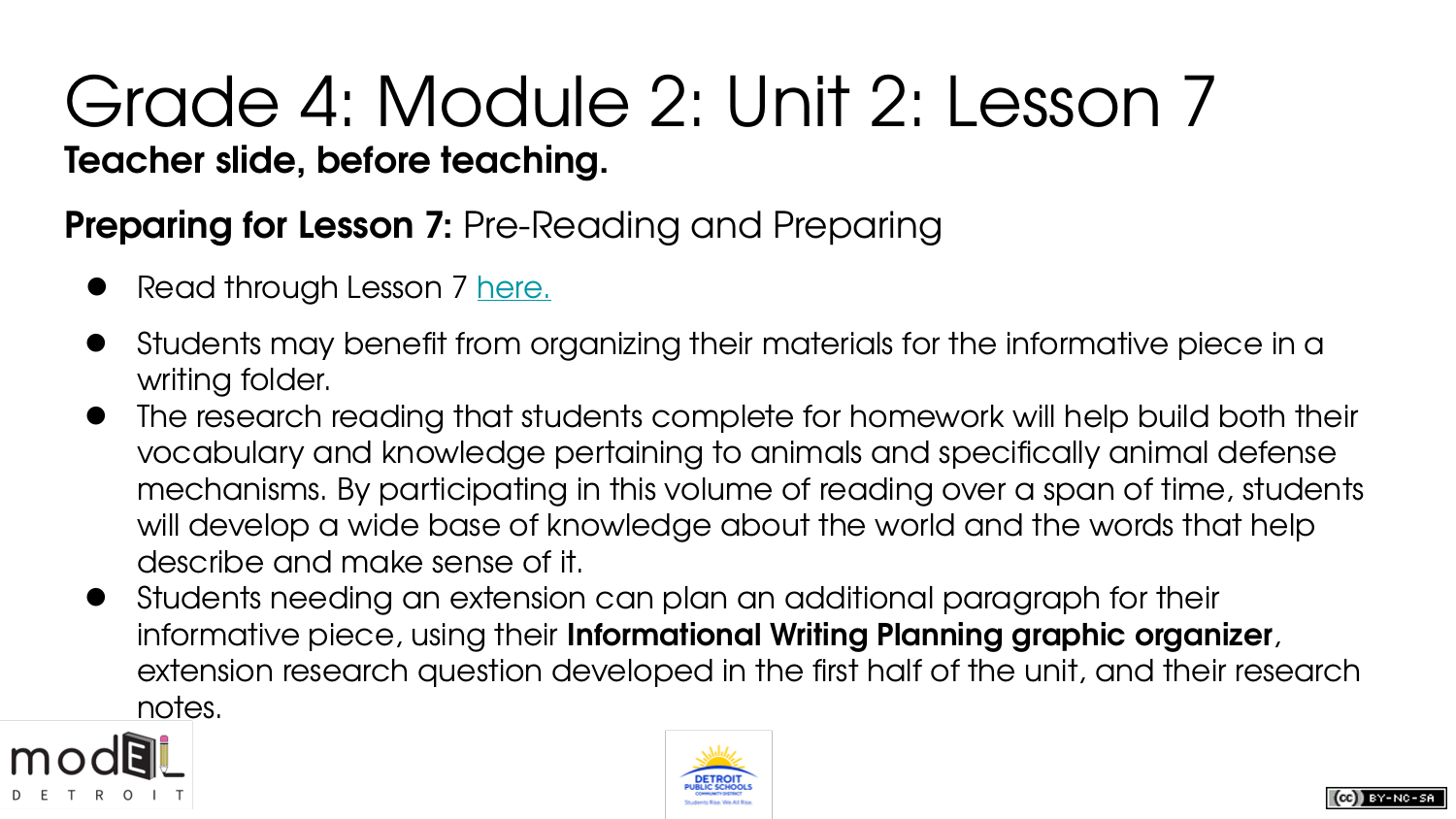

# Grade 4: Module 2: Unit 2: Lesson 7
Teacher slide, before teaching.
Preparing for Lesson 7: Pre-Reading and Preparing

Read through Lesson 7 here.
Students may benefit from organizing their materials for the informative piece in a writing folder.
The research reading that students complete for homework will help build both their vocabulary and knowledge pertaining to animals and specifically animal defense mechanisms. By participating in this volume of reading over a span of time, students will develop a wide base of knowledge about the world and the words that help describe and make sense of it.
Students needing an extension can plan an additional paragraph for their informative piece, using their Informational Writing Planning graphic organizer, extension research question developed in the first half of the unit, and their research notes.